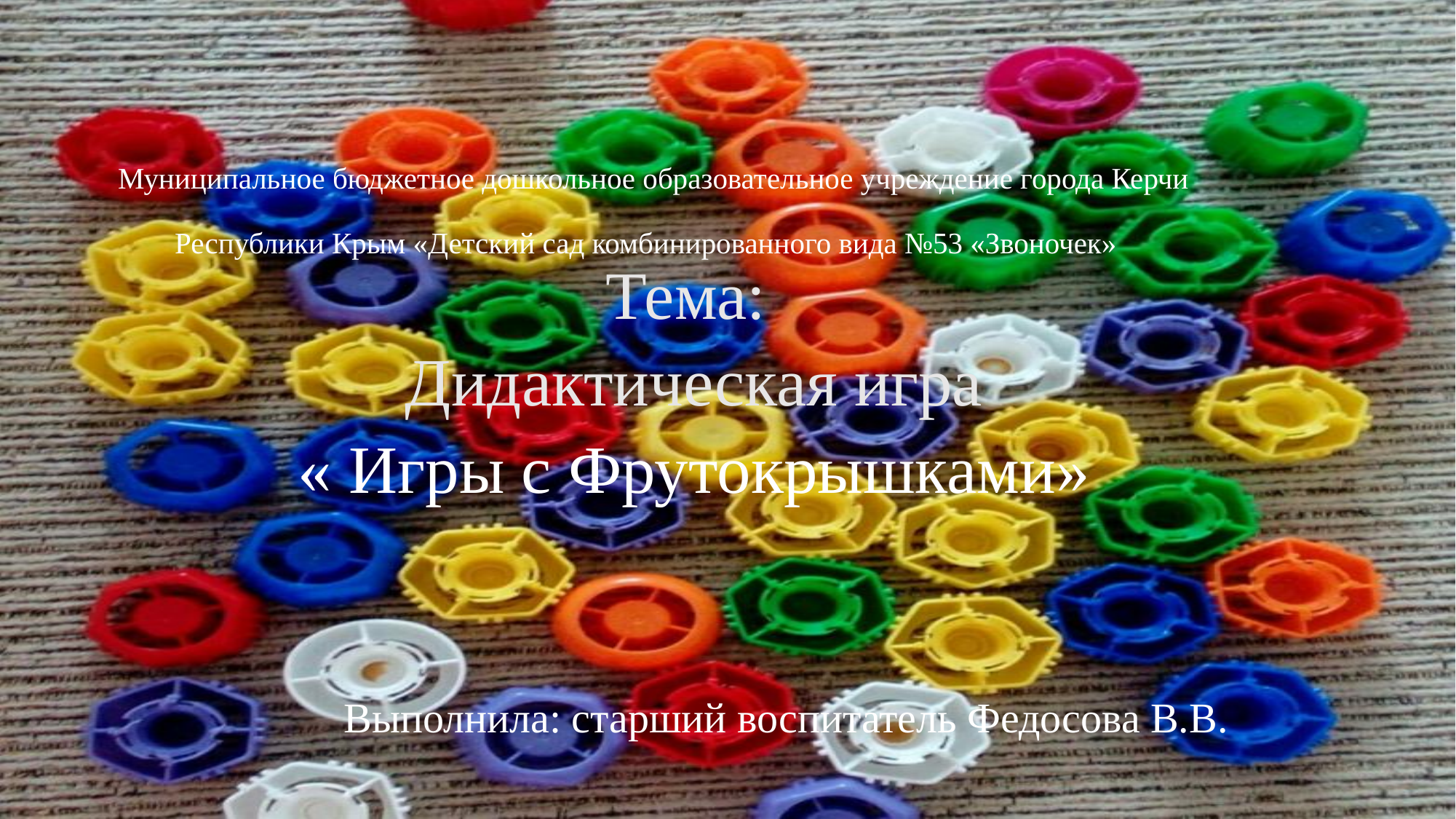

# Муниципальное бюджетное дошкольное образовательное учреждение города Керчи Республики Крым «Детский сад комбинированного вида №53 «Звоночек»
Тема:
Дидактическая игра
« Игры с Фрутокрышками»

Выполнила: старший воспитатель Федосова В.В.